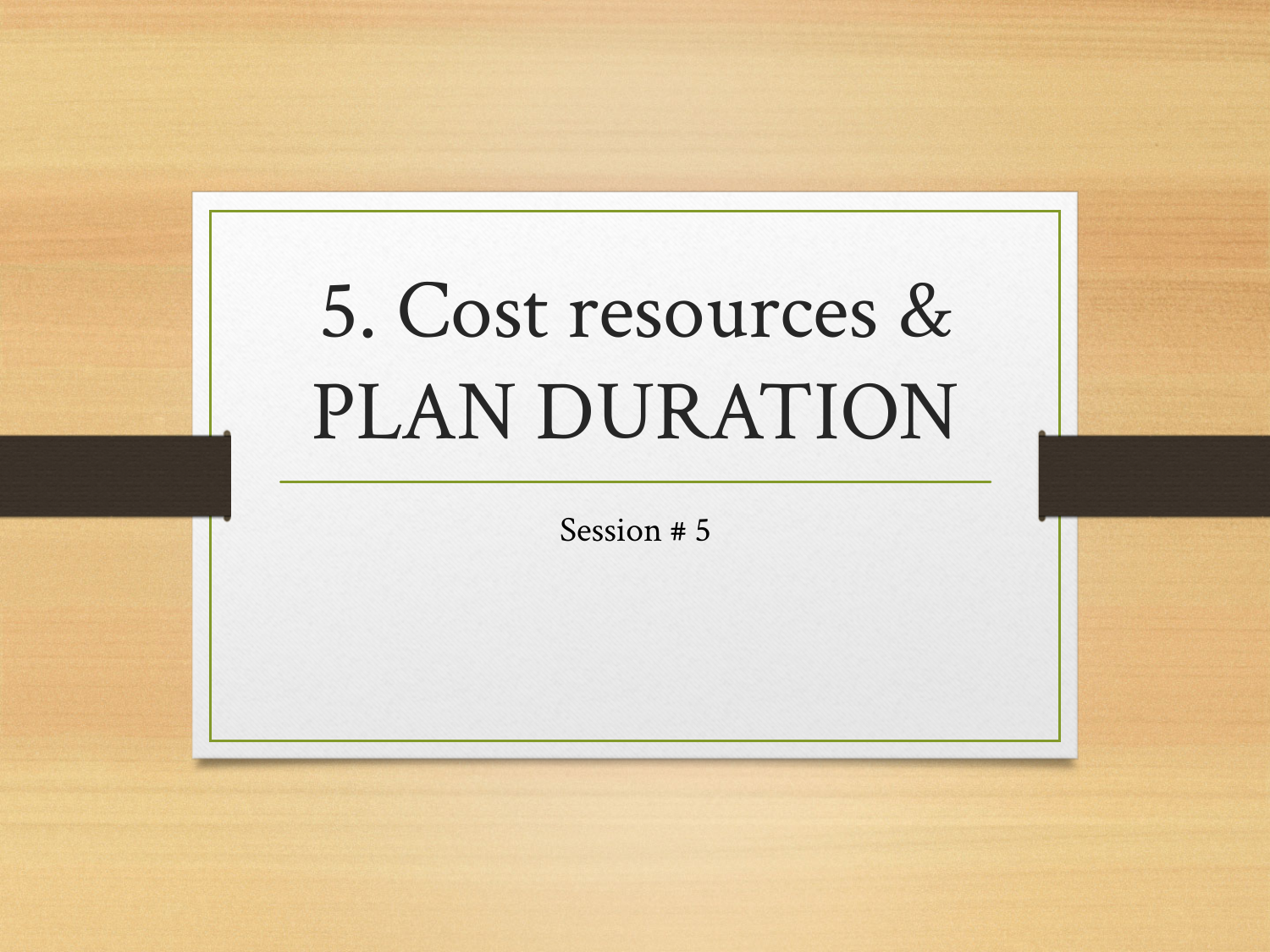

# 5. Cost resources & PLAN DURATION
Session # 5